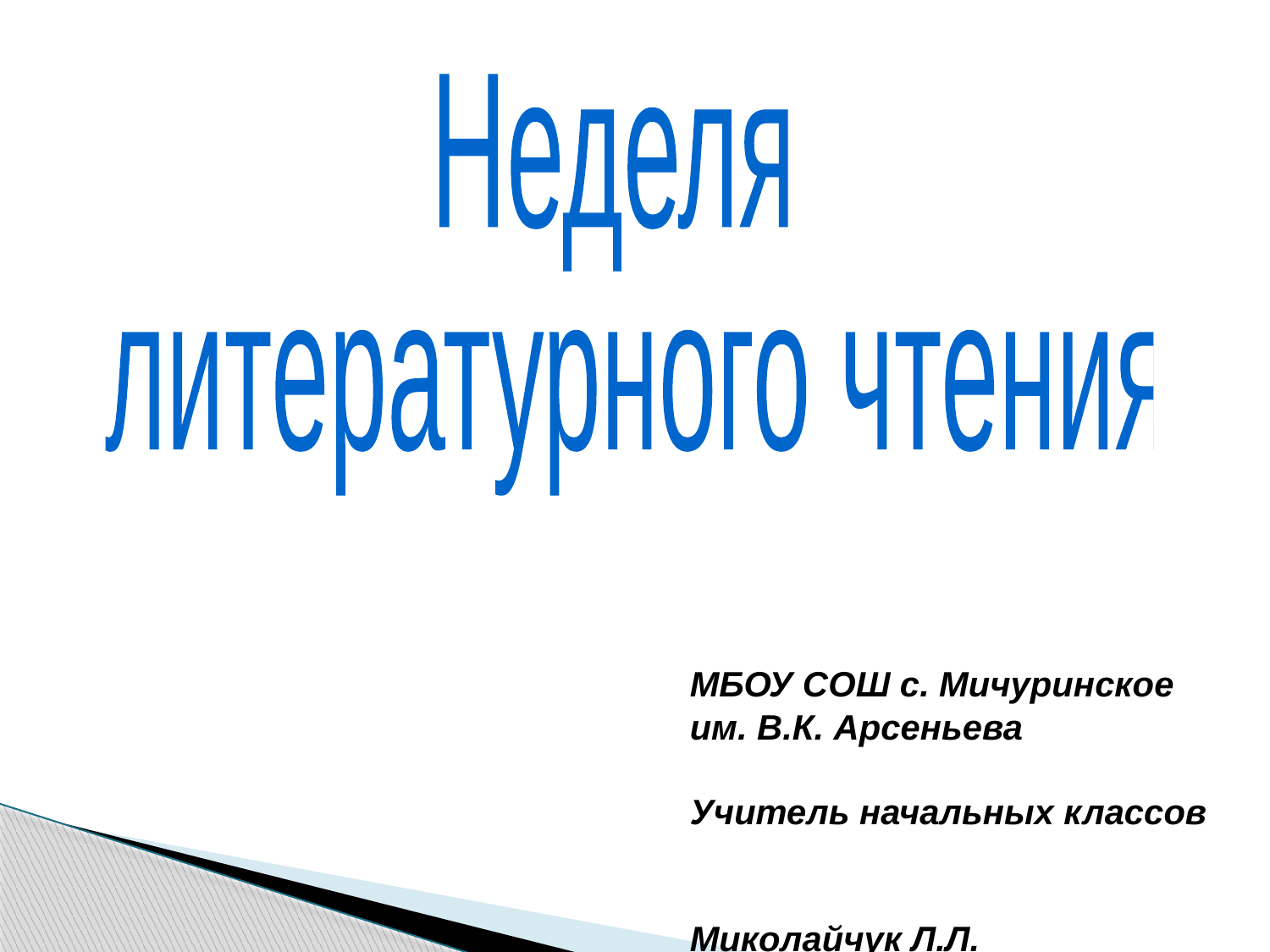

Неделя
 литературного чтения
МБОУ СОШ с. Мичуринское им. В.К. Арсеньева
                                         Учитель начальных классов
                                             Миколайчук Л.Л.